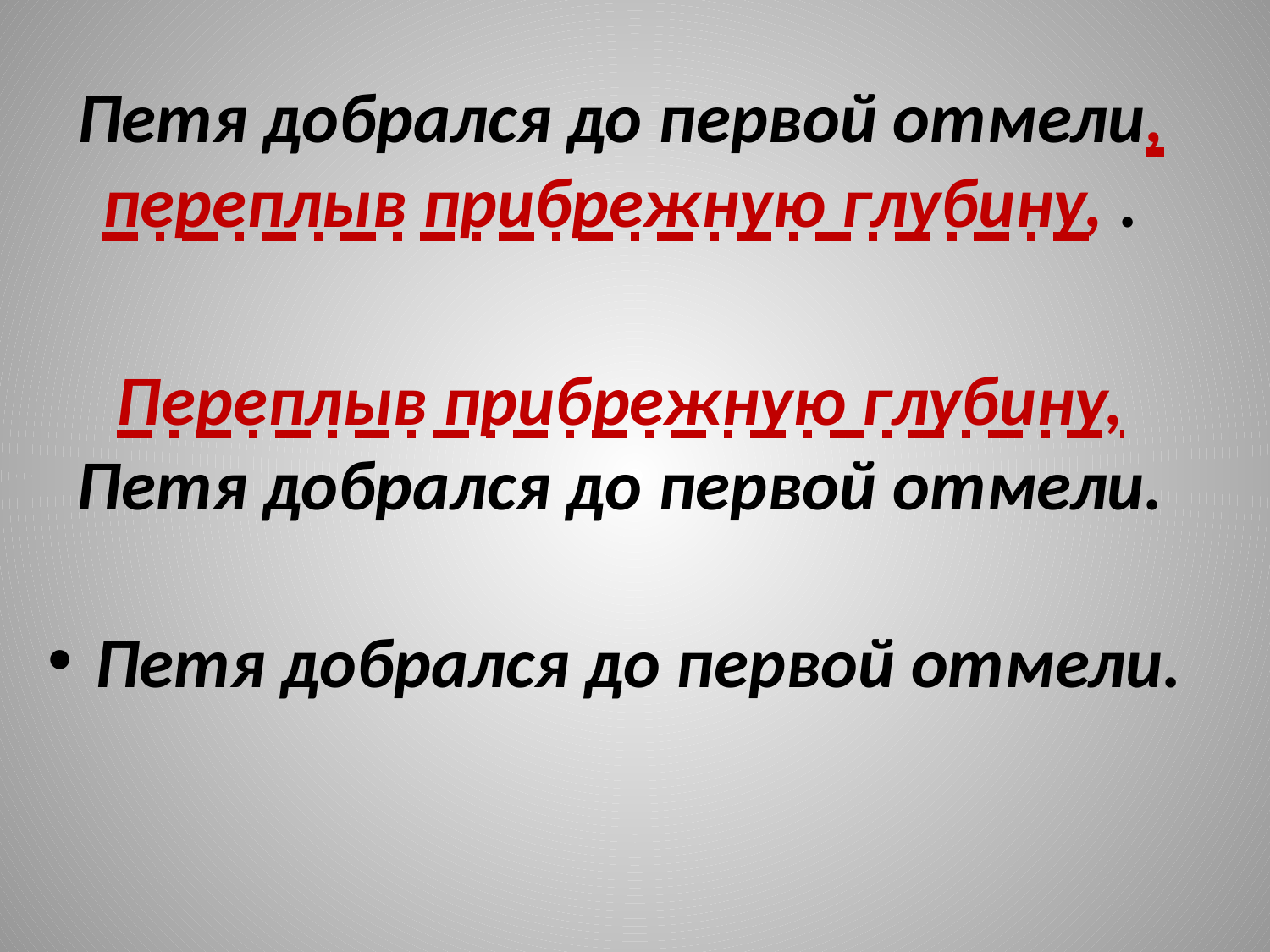

#
Петя добрался до первой отмели, переплыв прибрежную глубину, .

Переплыв прибрежную глубину, Петя добрался до первой отмели.

Петя добрался до первой отмели.